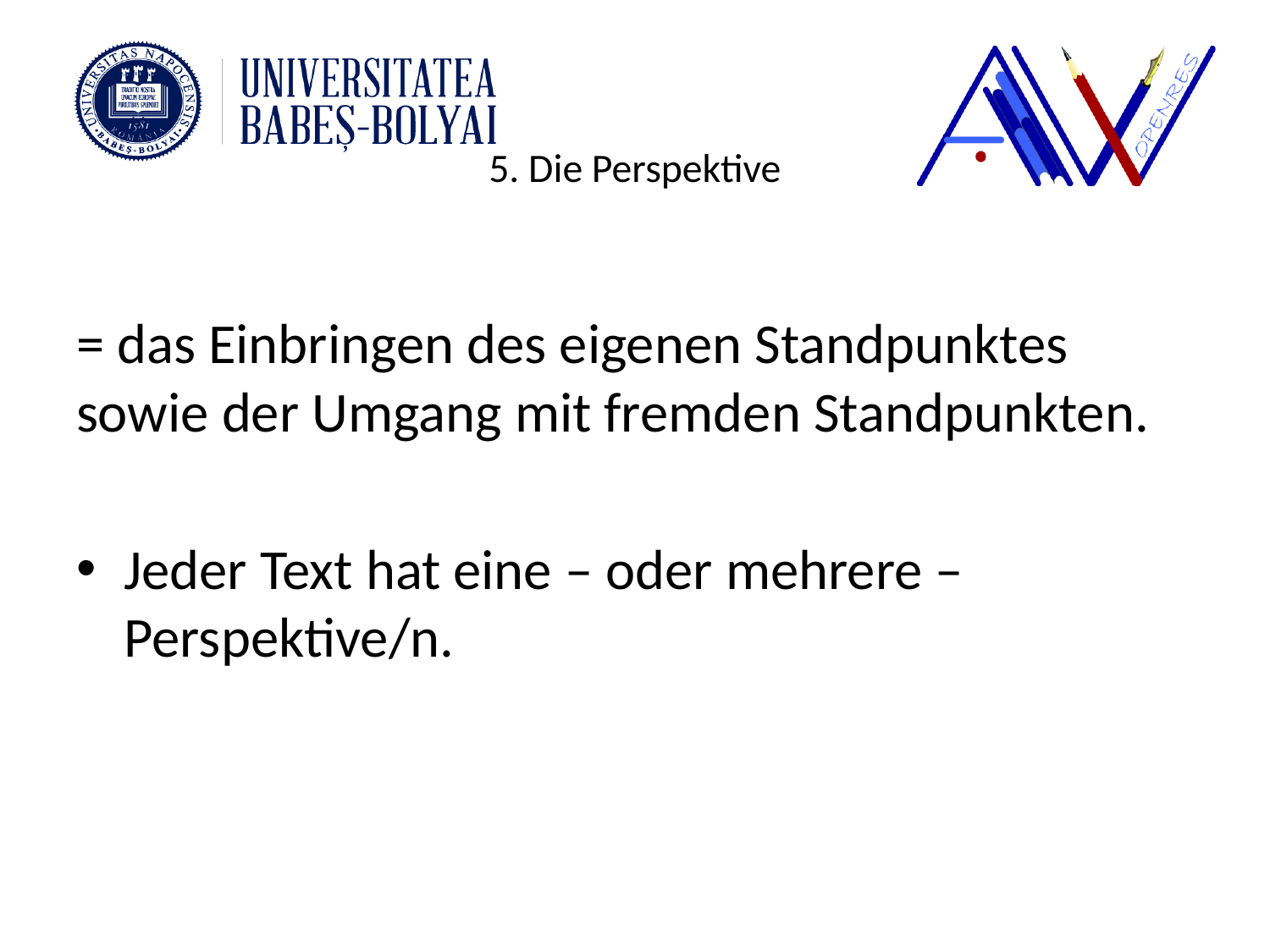

# 5. Die Perspektive

= das Einbringen des eigenen Standpunktes sowie der Umgang mit fremden Standpunkten.

Jeder Text hat eine – oder mehrere – Perspektive/n.